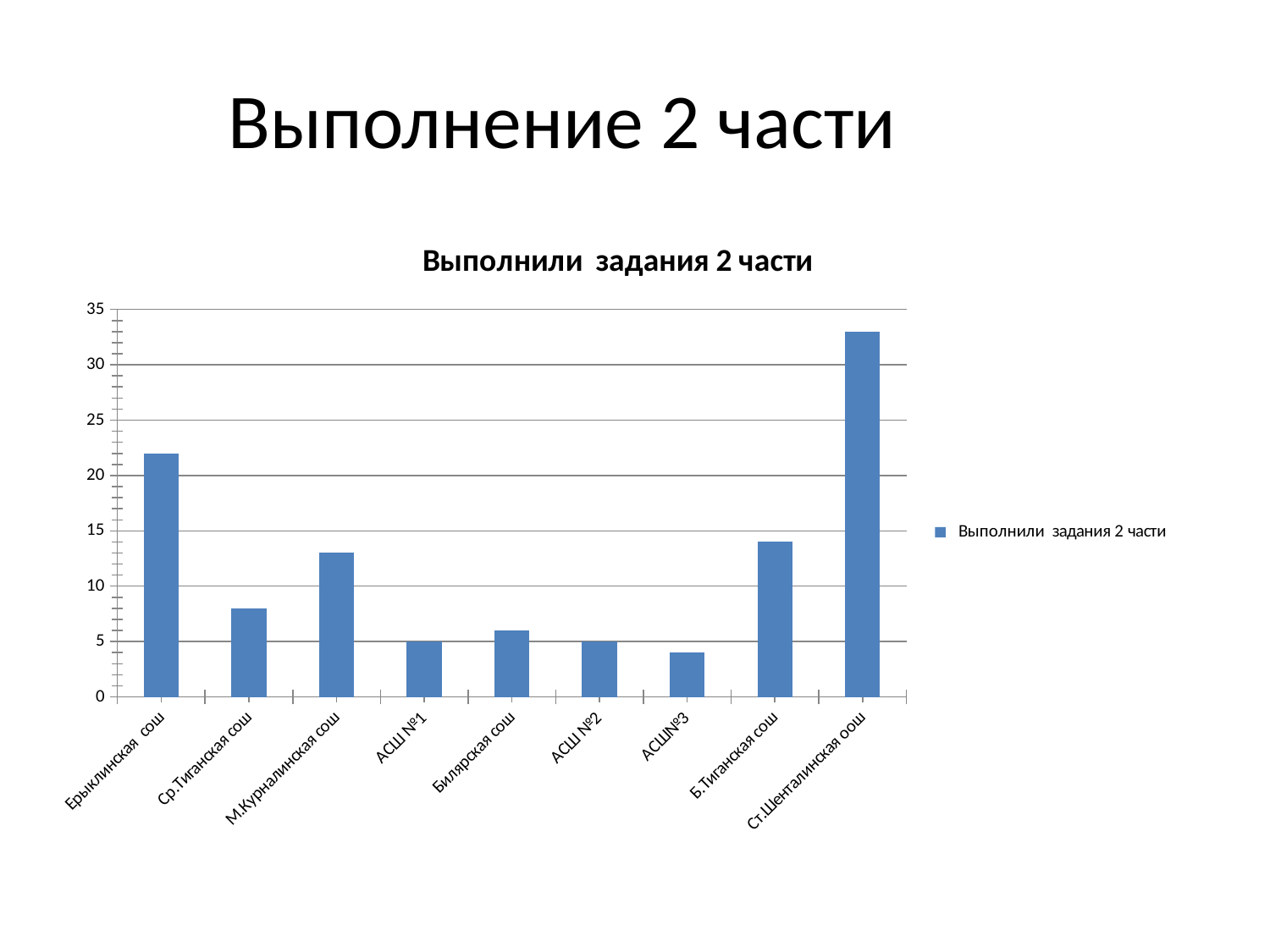

Выполнение 2 части

### Chart:

| Category |   Выполнили  задания 2 части |
|---|---|
| Ерыклинская  сош | 22.0 |
| Ср.Тиганская сош | 8.0 |
| М.Курналинская сош | 13.0 |
| АСШ №1 | 5.0 |
| Билярская сош | 6.0 |
| АСШ №2 | 5.0 |
| АСШ№3 | 4.0 |
| Б.Тиганская сош | 14.0 |
| Ст.Шенталинская оош | 33.0 |